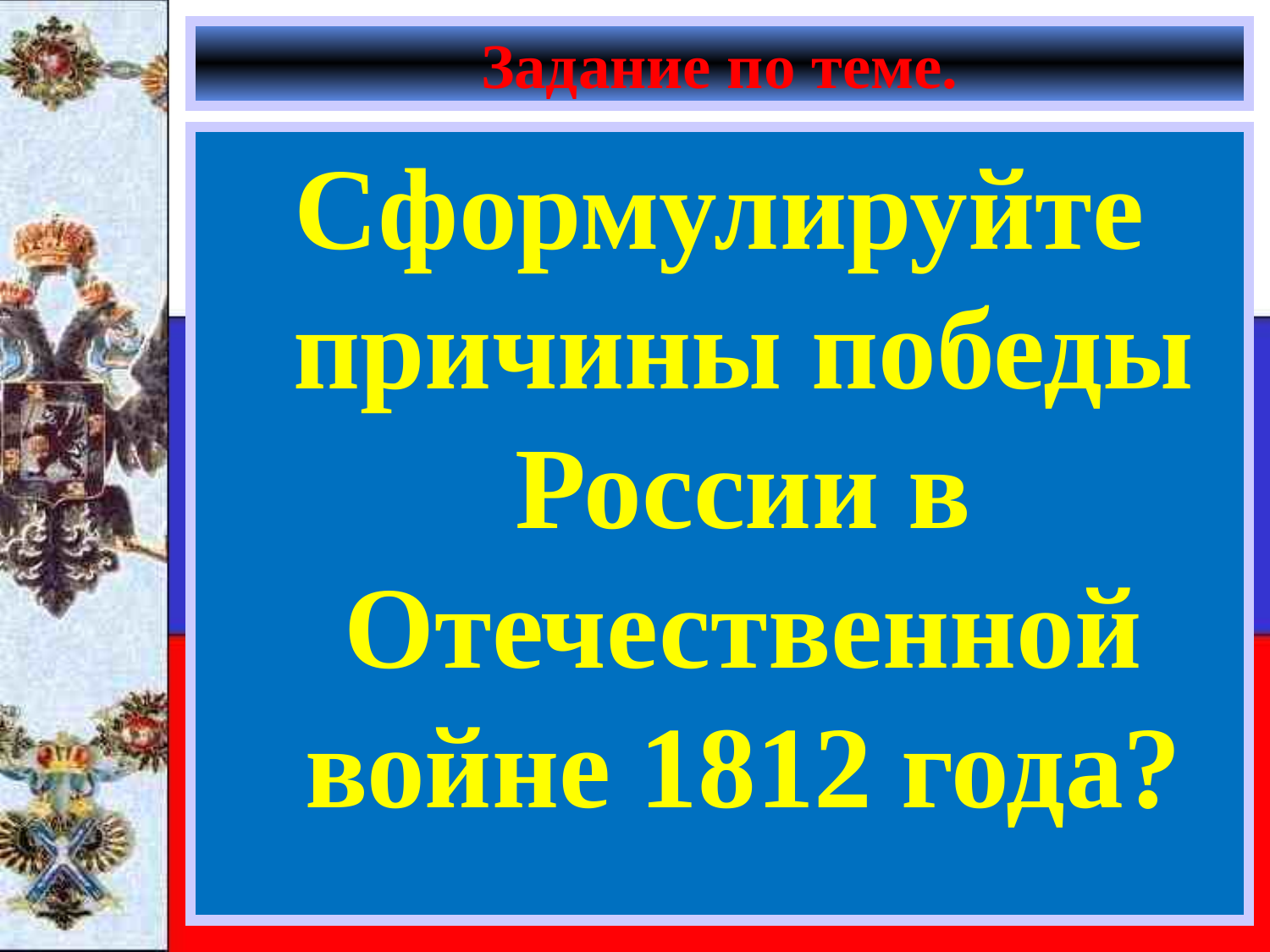

# Задание по теме.
Сформулируйте причины победы России в Отечественной войне 1812 года?